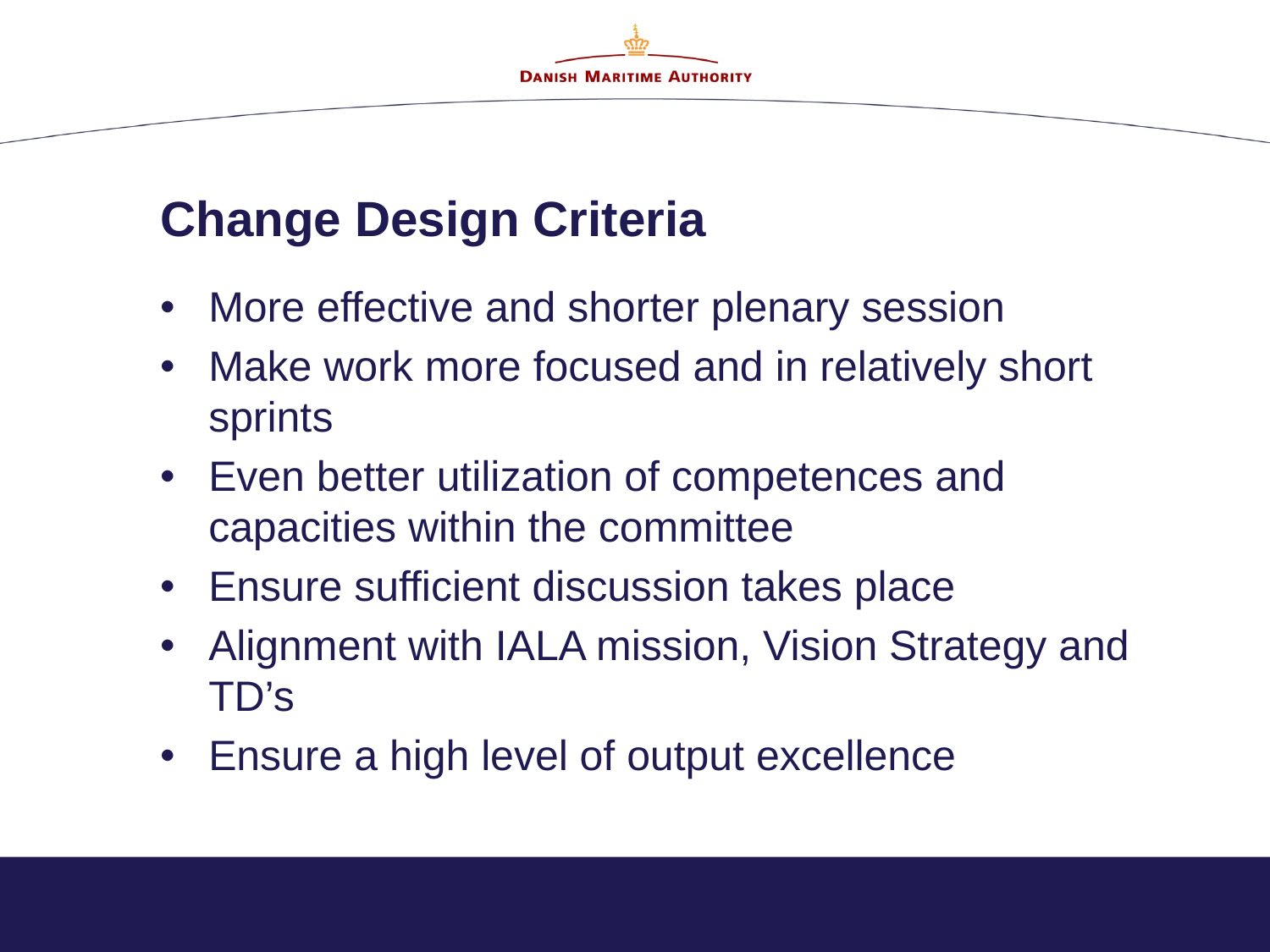

# Change Design Criteria
More effective and shorter plenary session
Make work more focused and in relatively short sprints
Even better utilization of competences and capacities within the committee
Ensure sufficient discussion takes place
Alignment with IALA mission, Vision Strategy and TD’s
Ensure a high level of output excellence